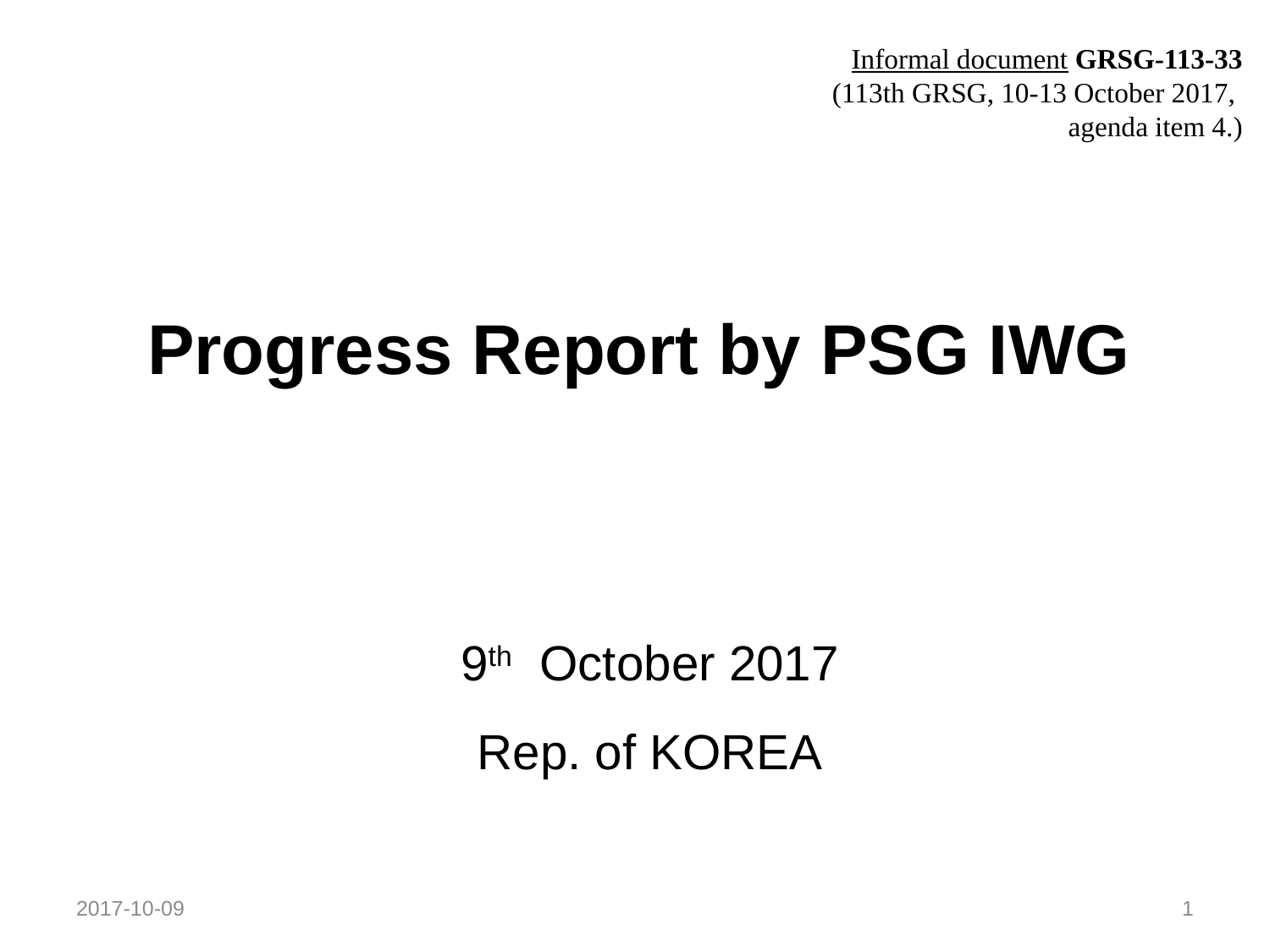

Informal document GRSG-113-33
(113th GRSG, 10-13 October 2017,
agenda item 4.)

Progress Report by PSG IWG
9th  October 2017
Rep. of KOREA
2017-10-09
1